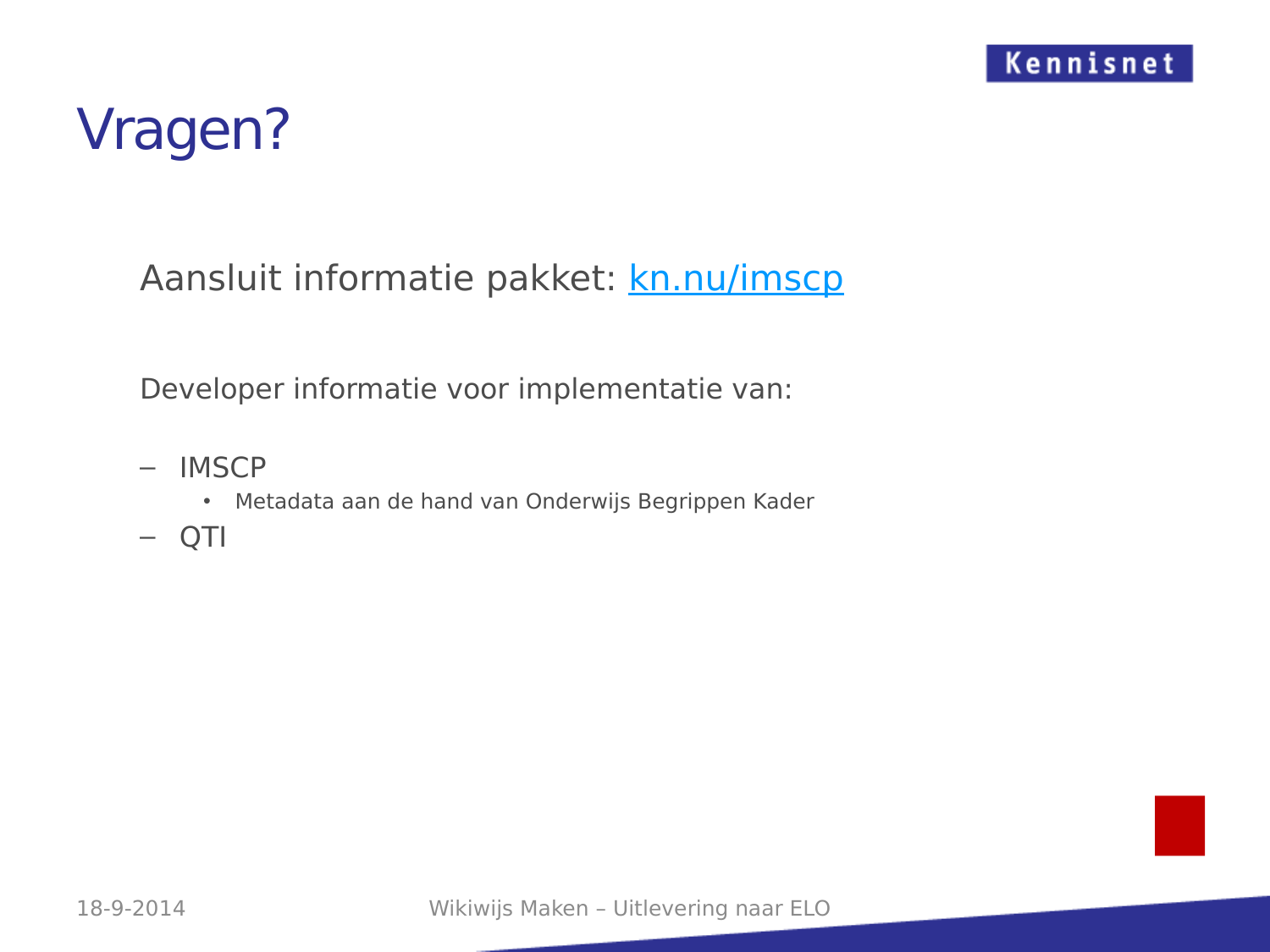

# Vragen?

Aansluit informatie pakket: kn.nu/imscp

Developer informatie voor implementatie van:

IMSCP
Metadata aan de hand van Onderwijs Begrippen Kader
QTI

18-9-2014
Wikiwijs Maken – Uitlevering naar ELO